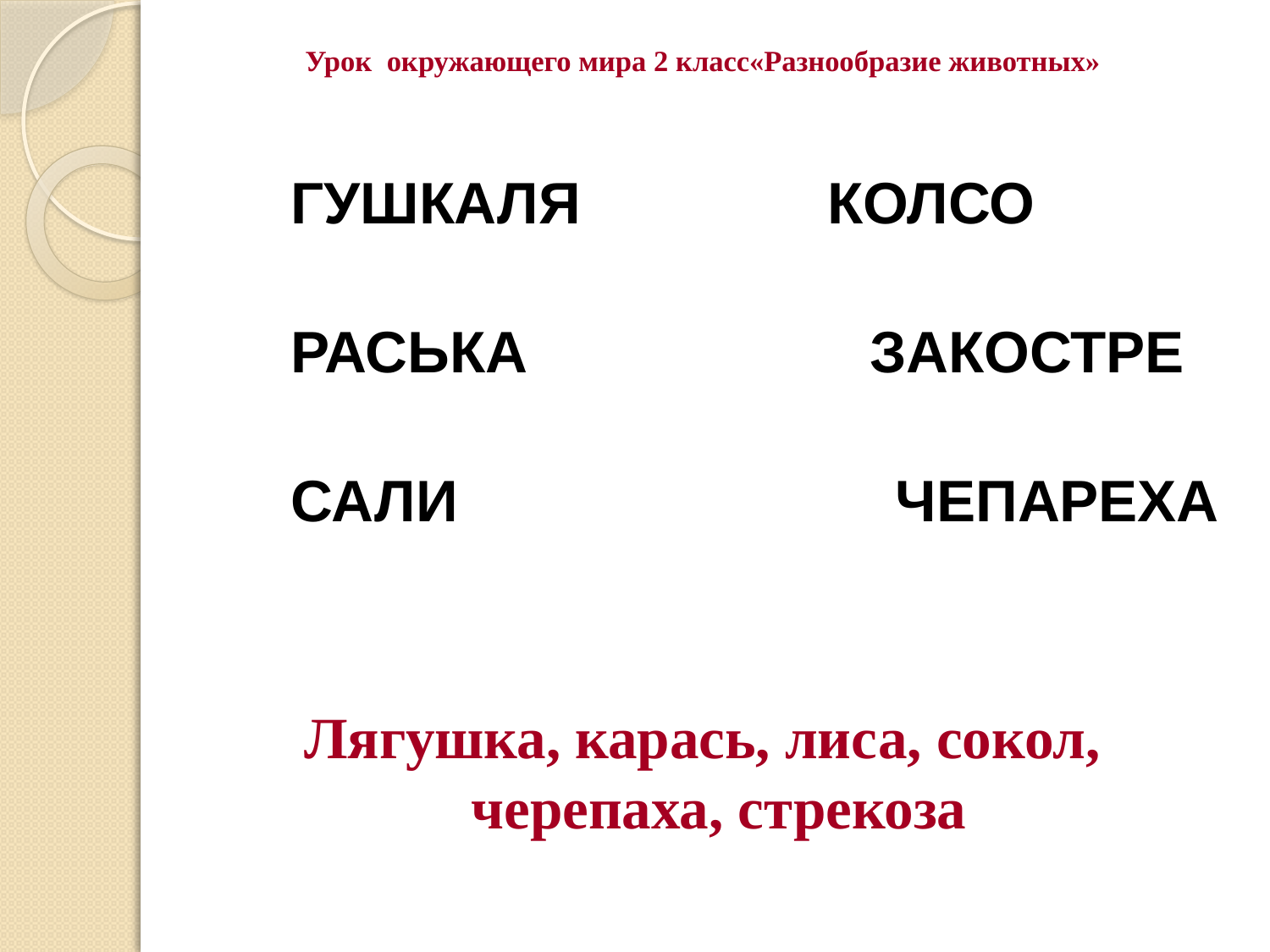

Урок  окружающего мира 2 класс«Разнообразие животных»

      ГУШКАЛЯ             КОЛСО
      РАСЬКА                  ЗАКОСТРЕ
      САЛИ                       ЧЕПАРЕХА

Лягушка, карась, лиса, сокол, черепаха, стрекоза